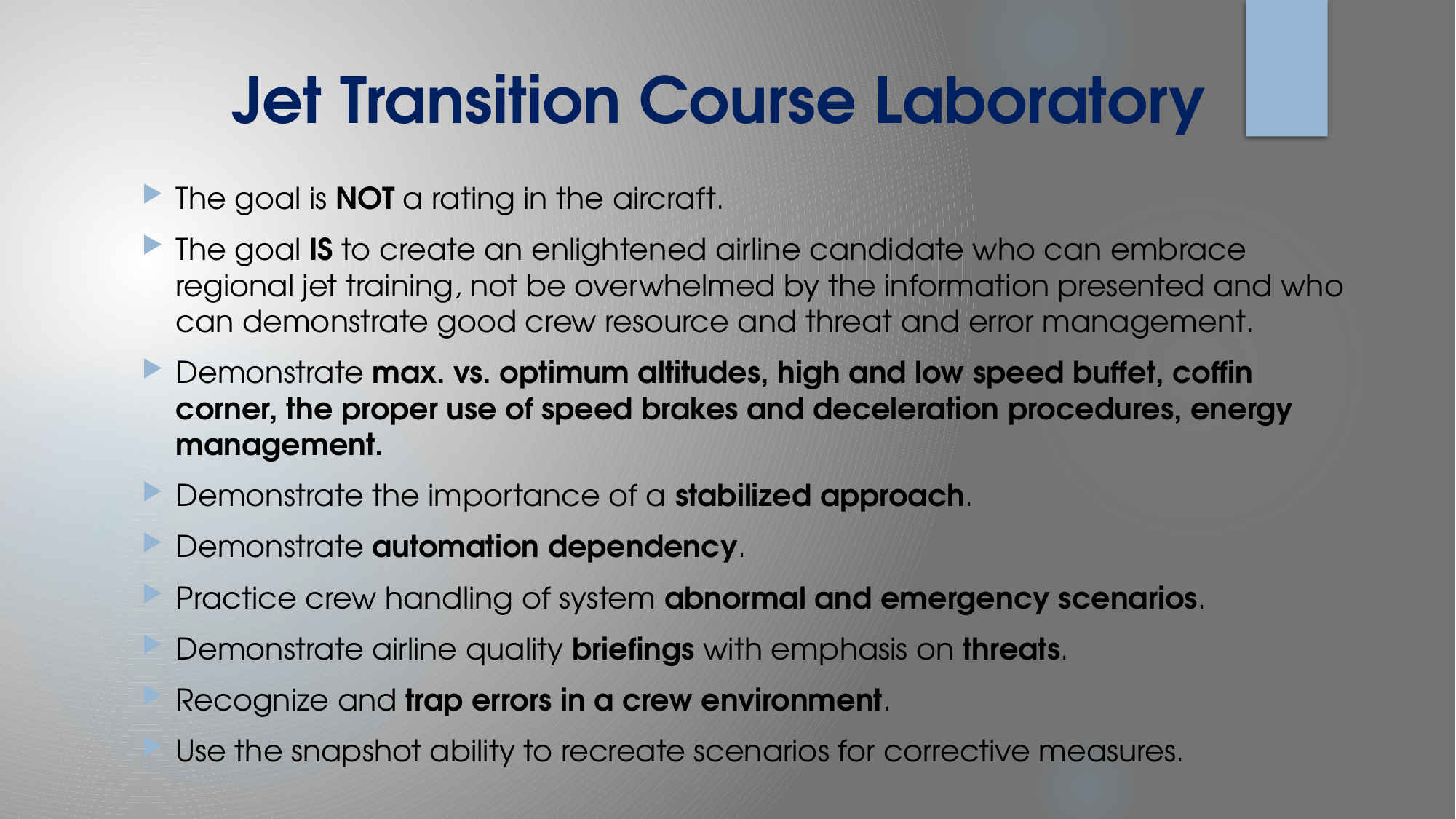

# Jet Transition Course Laboratory
The goal is NOT a rating in the aircraft.
The goal IS to create an enlightened airline candidate who can embrace regional jet training, not be overwhelmed by the information presented and who can demonstrate good crew resource and threat and error management.
Demonstrate max. vs. optimum altitudes, high and low speed buffet, coffin corner, the proper use of speed brakes and deceleration procedures, energy management.
Demonstrate the importance of a stabilized approach.
Demonstrate automation dependency.
Practice crew handling of system abnormal and emergency scenarios.
Demonstrate airline quality briefings with emphasis on threats.
Recognize and trap errors in a crew environment.
Use the snapshot ability to recreate scenarios for corrective measures.